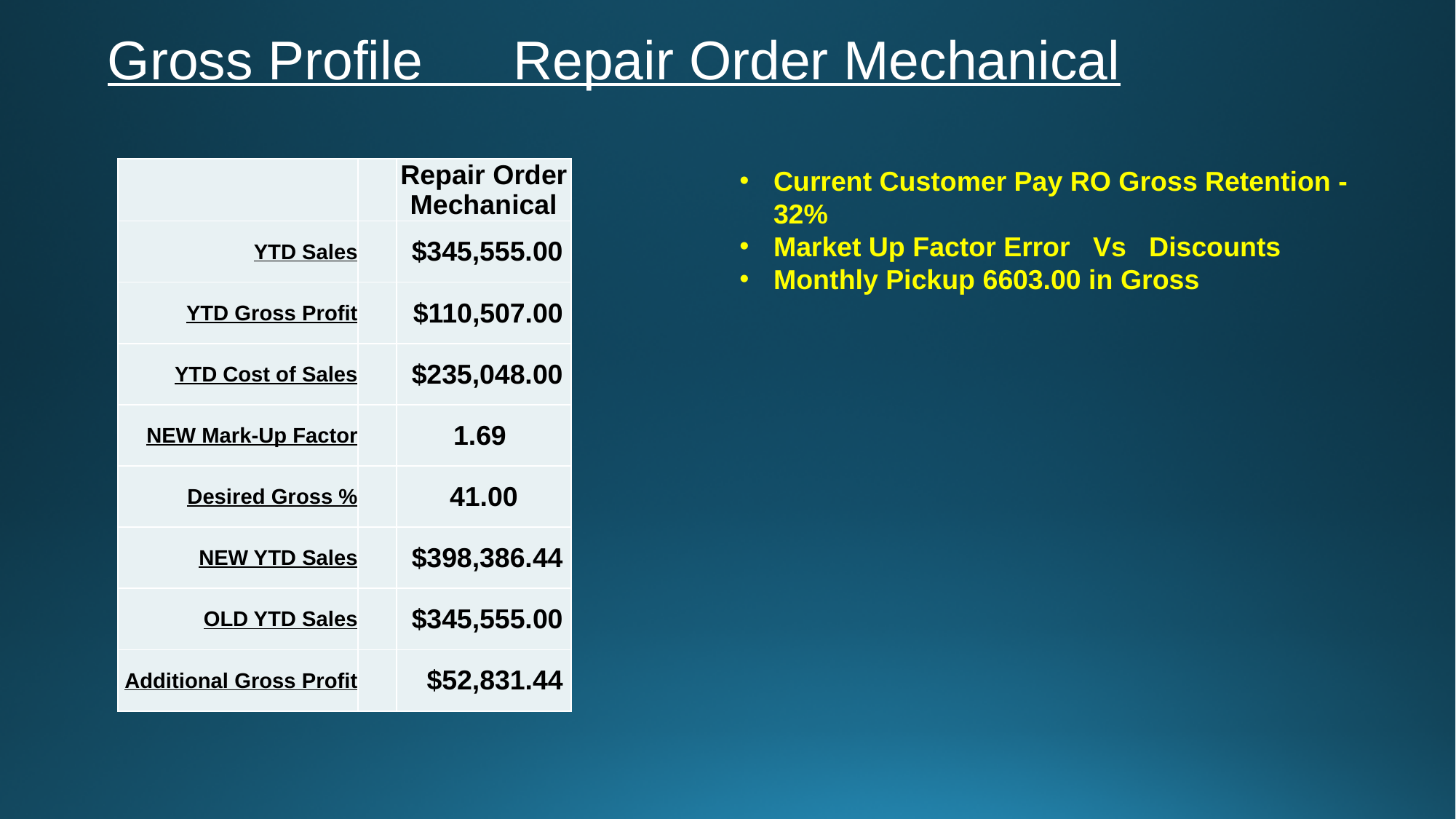

# Gross Profile      Repair Order Mechanical
Current Customer Pay RO Gross Retention -  32%
Market Up Factor Error   Vs   Discounts
Monthly Pickup 6603.00 in Gross
|  |  | Repair Order Mechanical |
| --- | --- | --- |
| YTD Sales |  | $345,555.00 |
| YTD Gross Profit |  | $110,507.00 |
| YTD Cost of Sales |  | $235,048.00 |
| NEW Mark-Up Factor |  | 1.69 |
| Desired Gross % |  | 41.00 |
| NEW YTD Sales |  | $398,386.44 |
| OLD YTD Sales |  | $345,555.00 |
| Additional Gross Profit |  | $52,831.44 |